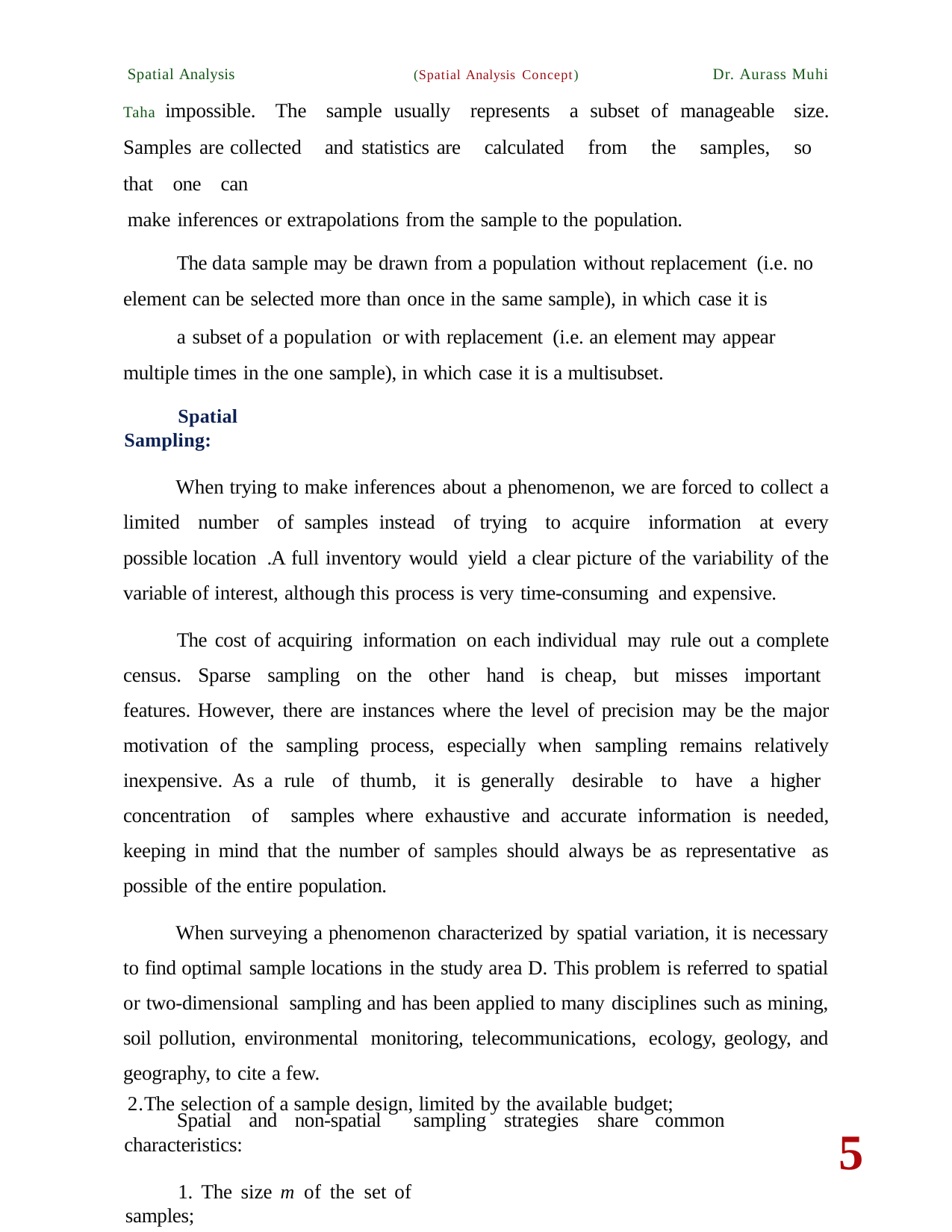

Spatial Analysis                                      (Spatial Analysis Concept)                          Dr. Aurass Muhi Taha impossible.  The  sample usually  represents  a subset of manageable  size. Samples are collected    and statistics are    calculated    from    the    samples,    so    that    one    can

make inferences or extrapolations from the sample to the population.

The data sample may be drawn from a population without replacement  (i.e. no element can be selected more than once in the same sample), in which case it is
a subset of a population  or with replacement  (i.e. an element may appear multiple times in the one sample), in which case it is a multisubset.

Spatial Sampling:

When trying to make inferences about a phenomenon, we are forced to collect a limited  number  of samples instead  of trying  to acquire  information  at every possible location  .A full inventory would  yield  a clear picture of the variability of the variable of interest, although this process is very time-consuming  and expensive.

The cost of acquiring  information  on each individual  may  rule out a complete census.  Sparse  sampling  on the  other  hand  is cheap,  but  misses  important  features. However, there are instances where the level of precision may be the major motivation of the sampling process, especially when sampling remains relatively inexpensive. As a rule  of thumb,  it is generally  desirable  to  have  a higher  concentration  of  samples where exhaustive and accurate information is needed, keeping in mind that the number of samples should always be as representative  as possible of the entire population.

When surveying a phenomenon characterized by spatial variation, it is necessary to find optimal sample locations in the study area D. This problem is referred to spatial or two-dimensional  sampling and has been applied to many disciplines such as mining, soil pollution, environmental  monitoring, telecommunications,  ecology, geology, and geography, to cite a few.

Spatial and non-spatial  sampling strategies share common characteristics:

1. The size m of the set of samples;
2.The selection of a sample design, limited by the available budget;
5